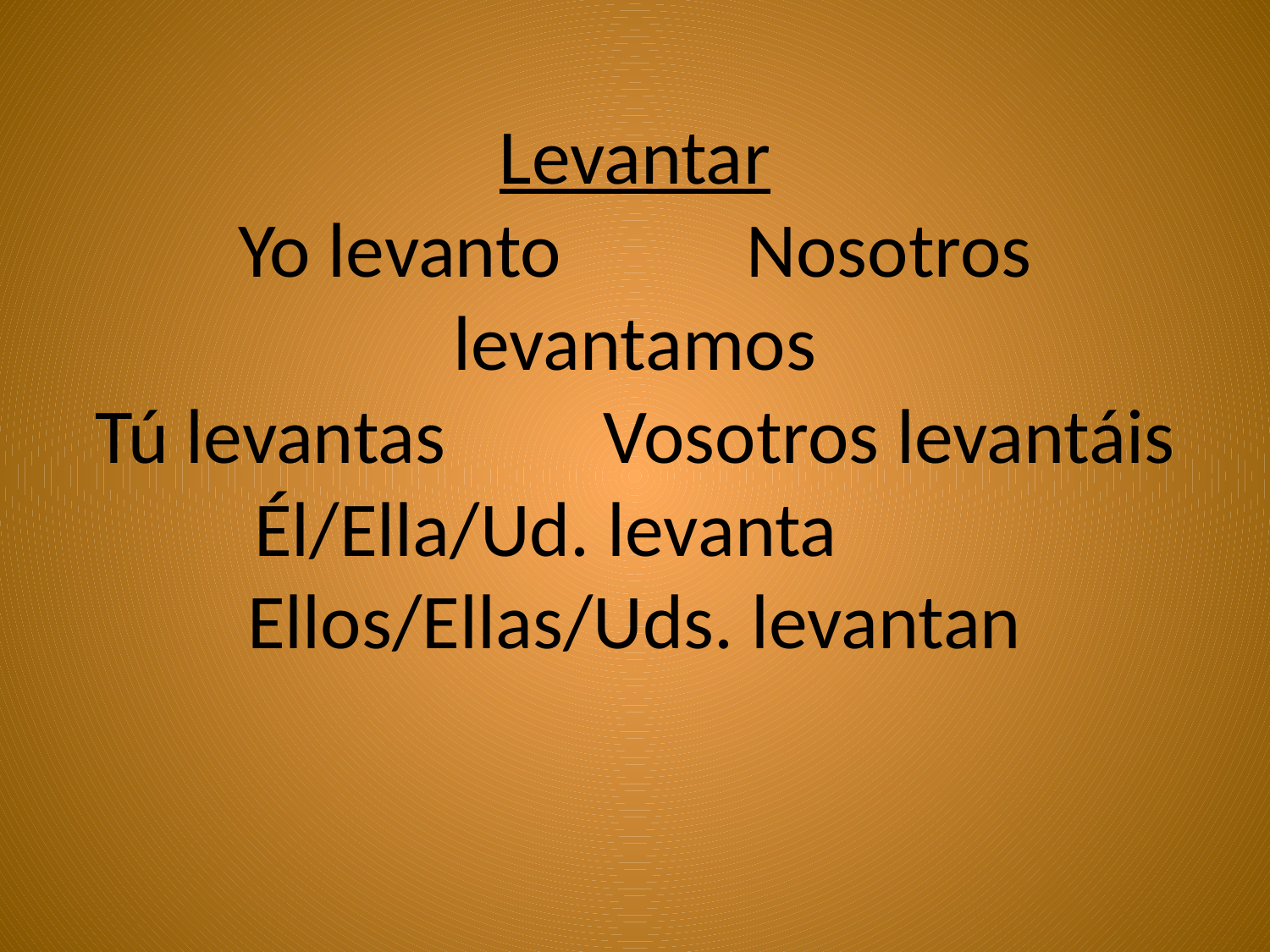

# Levantar Yo levanto		Nosotros levantamos Tú levantas		Vosotros levantáis Él/Ella/Ud. levanta Ellos/Ellas/Uds. levantan